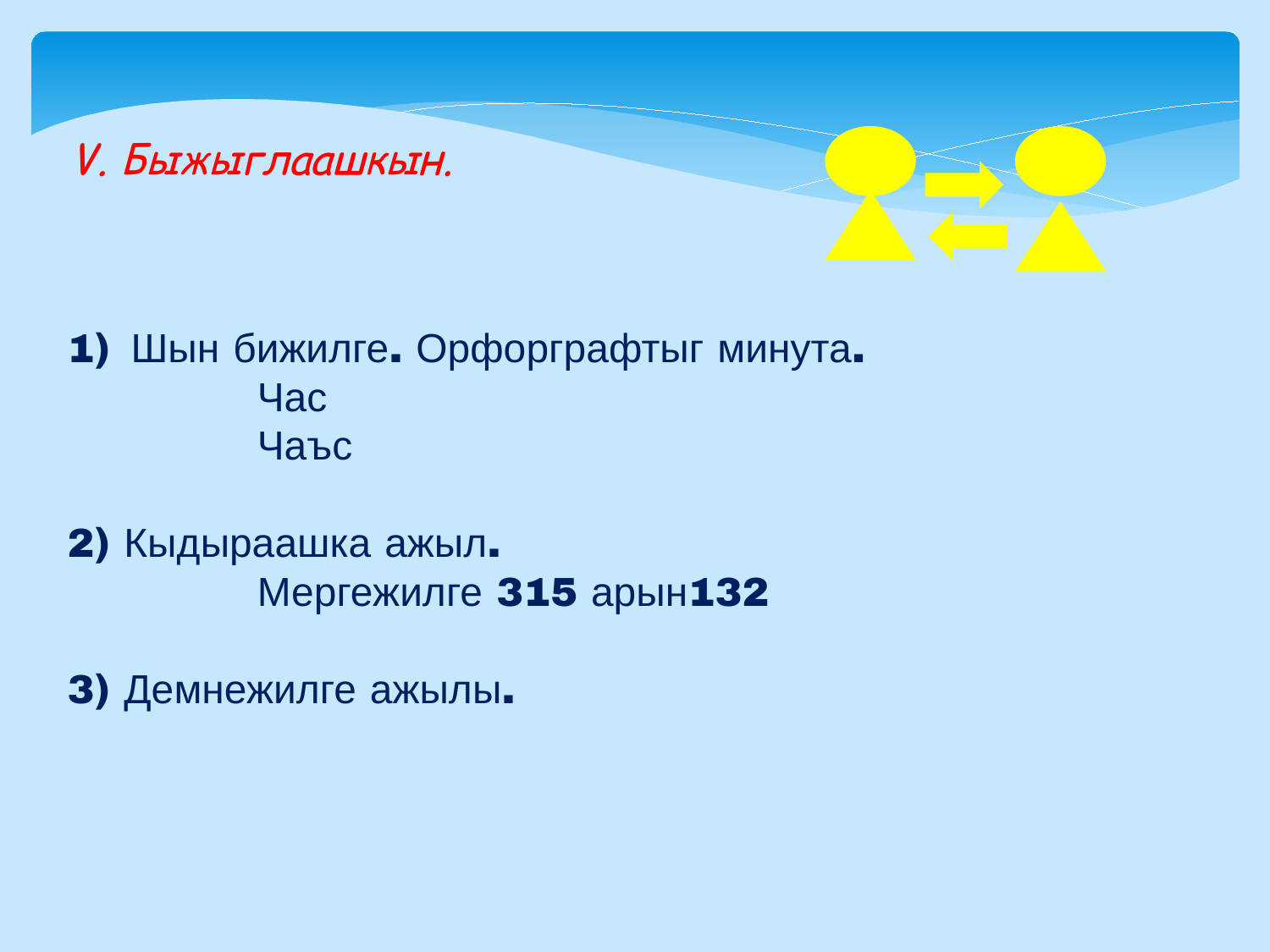

V. Быжыглаашкын.

Шын бижилге. Орфорграфтыг минута.
              Час
              Чаъс

2) Кыдыраашка ажыл.
              Мергежилге 315 арын132

3) Демнежилге ажылы.